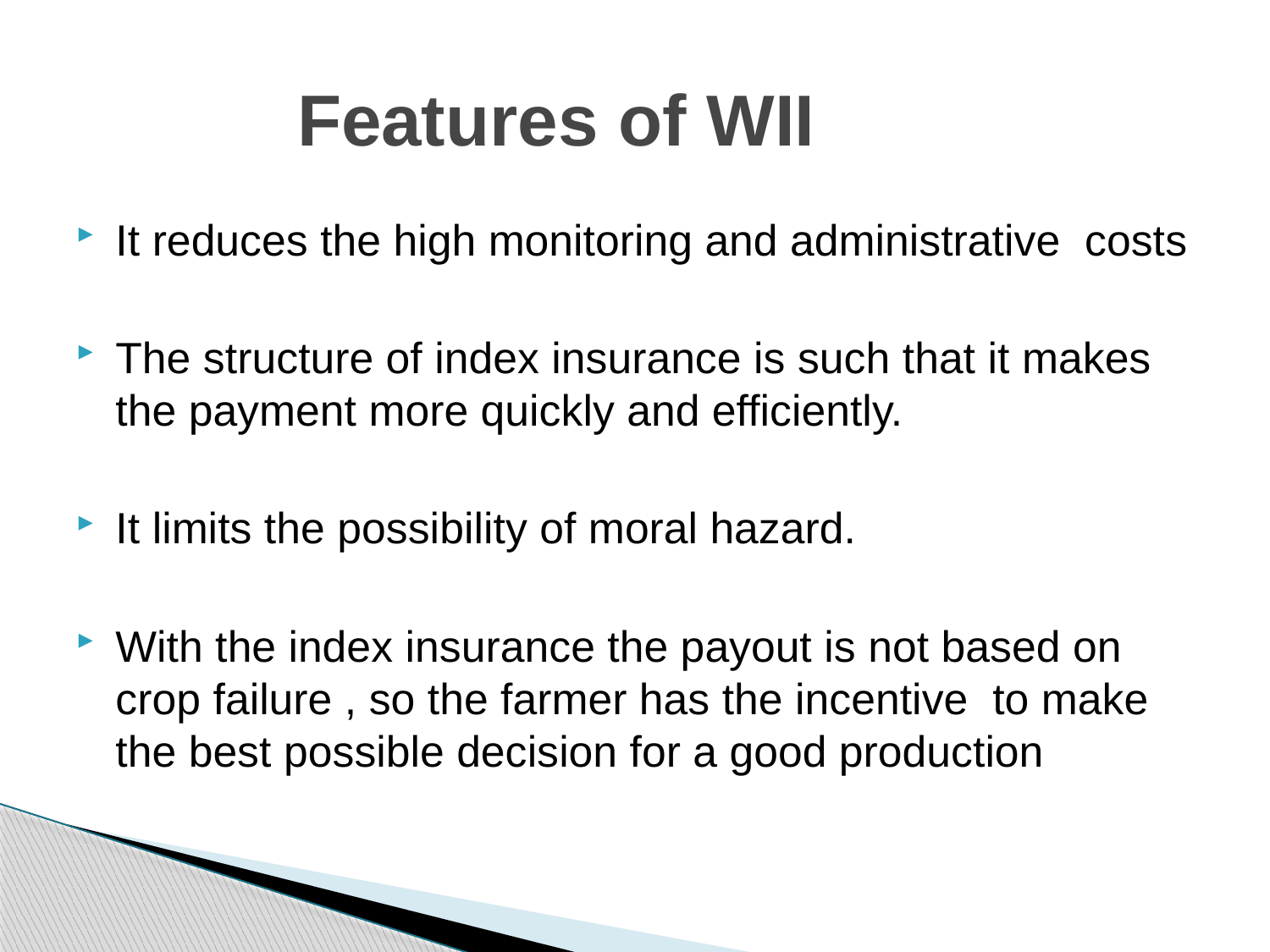

# Features of WII
It reduces the high monitoring and administrative  costs

The structure of index insurance is such that it makes the payment more quickly and efficiently.

It limits the possibility of moral hazard.

With the index insurance the payout is not based on crop failure , so the farmer has the incentive  to make the best possible decision for a good production